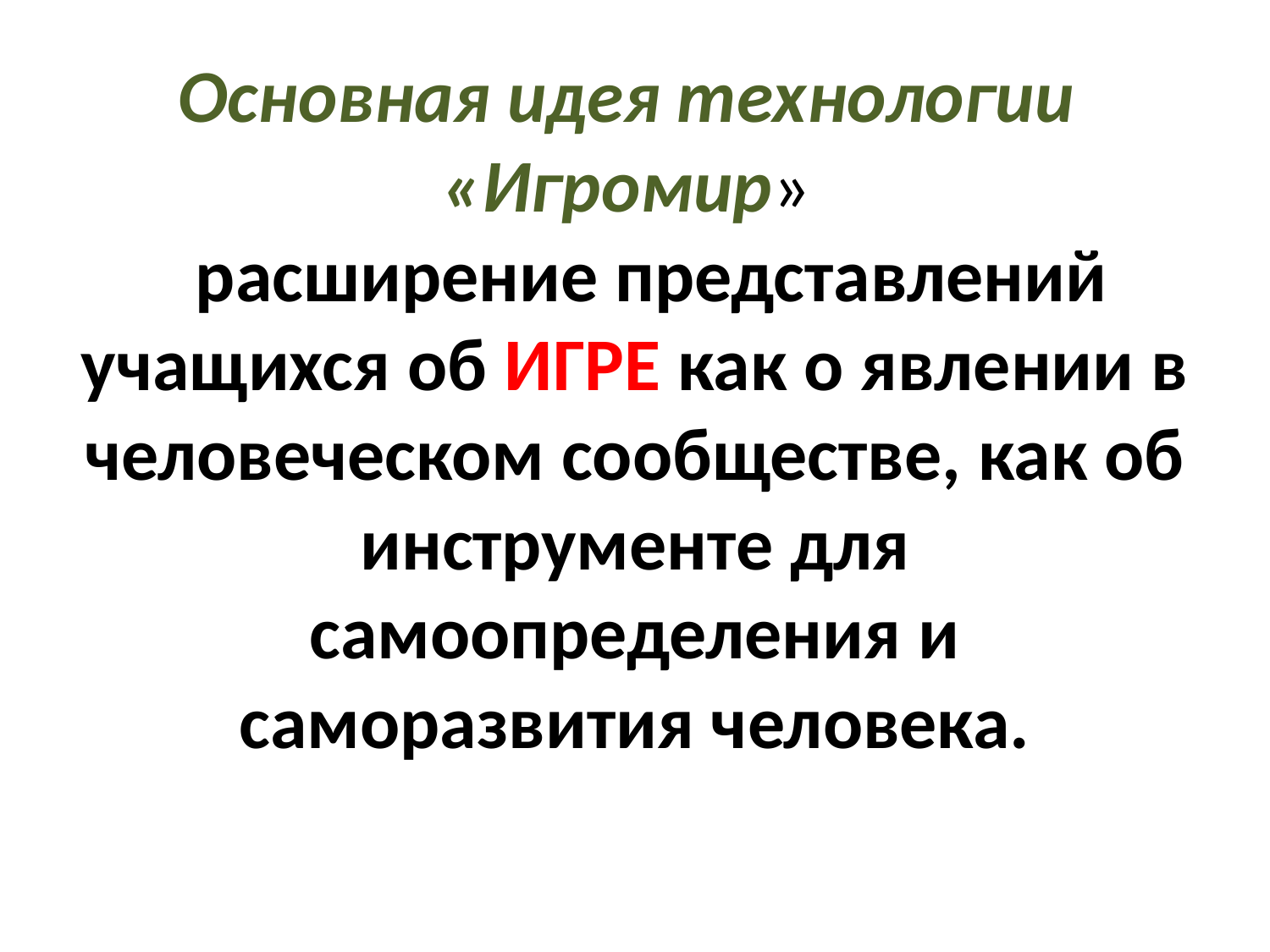

# Основная идея технологии  «Игромир» расширение представлений учащихся об ИГРЕ как о явлении в человеческом сообществе, как об инструменте для самоопределения и саморазвития человека.